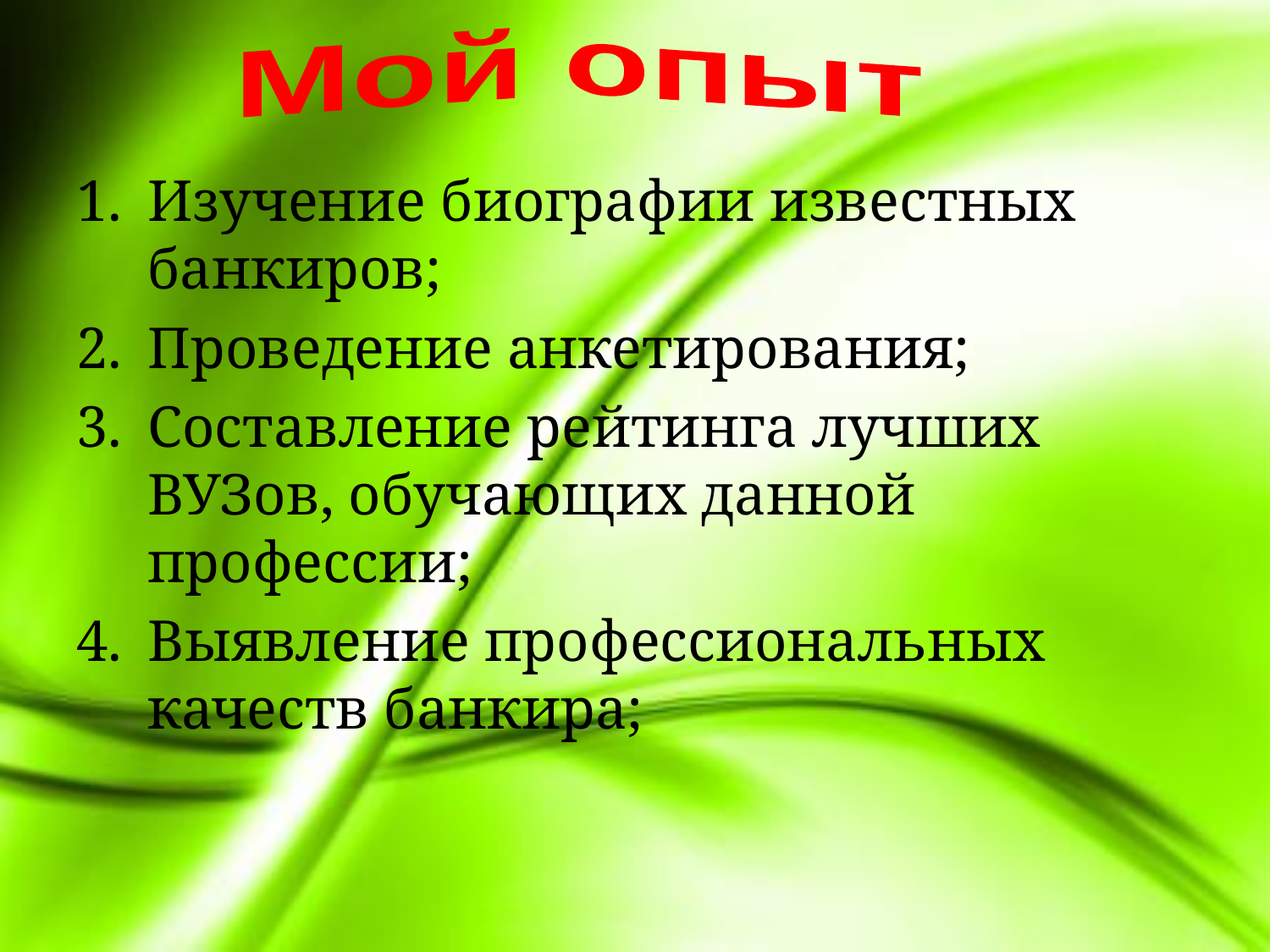

Мой опыт
Изучение биографии известных банкиров;
Проведение анкетирования;
Составление рейтинга лучших ВУЗов, обучающих данной профессии;
Выявление профессиональных качеств банкира;